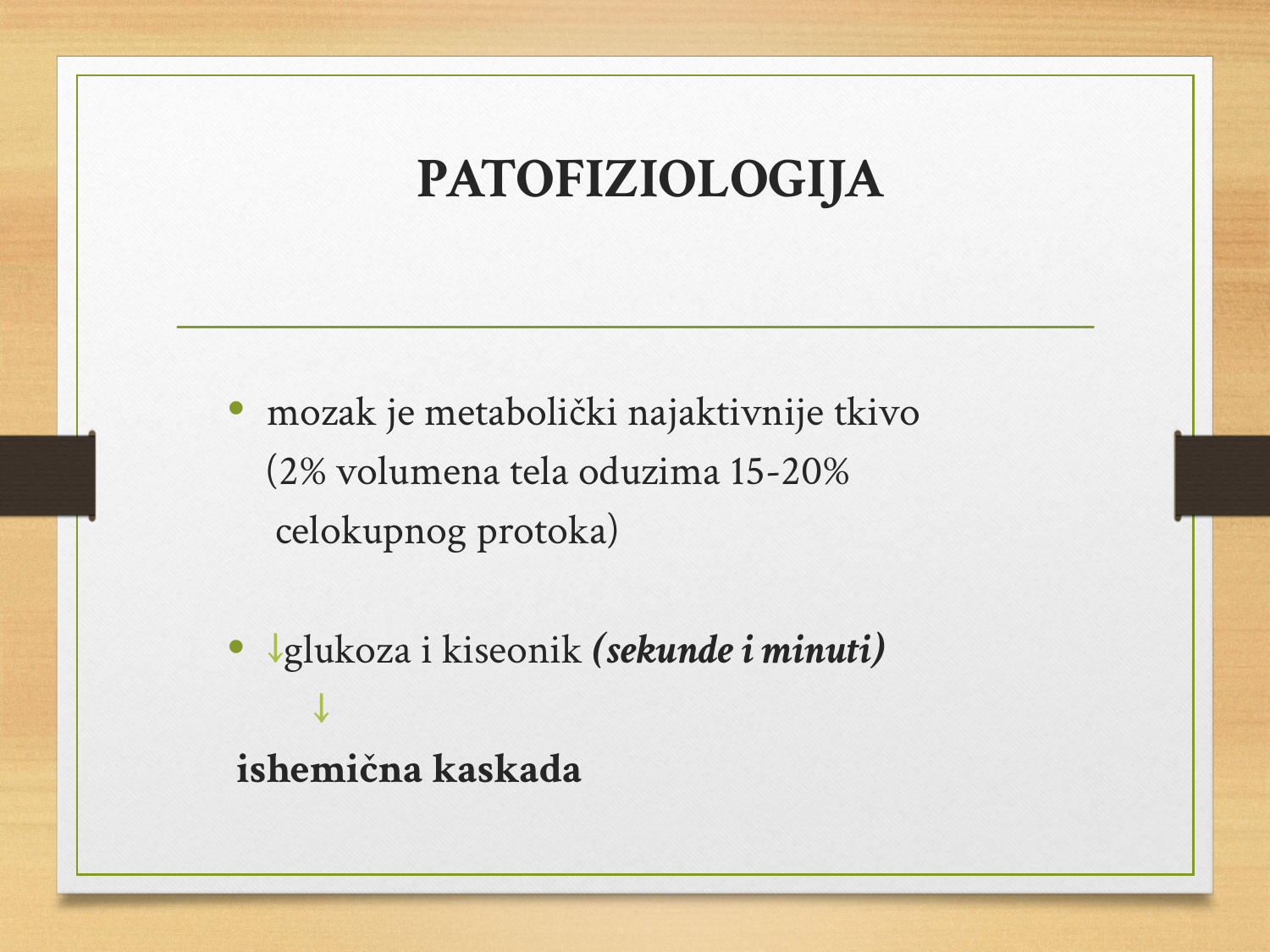

# PATOFIZIOLOGIJA
mozak je metabolički najaktivnije tkivo
    (2% volumena tela oduzima 15-20%
     celokupnog protoka)

↓glukoza i kiseonik (sekunde i minuti)
         ↓
 ishemična kaskada